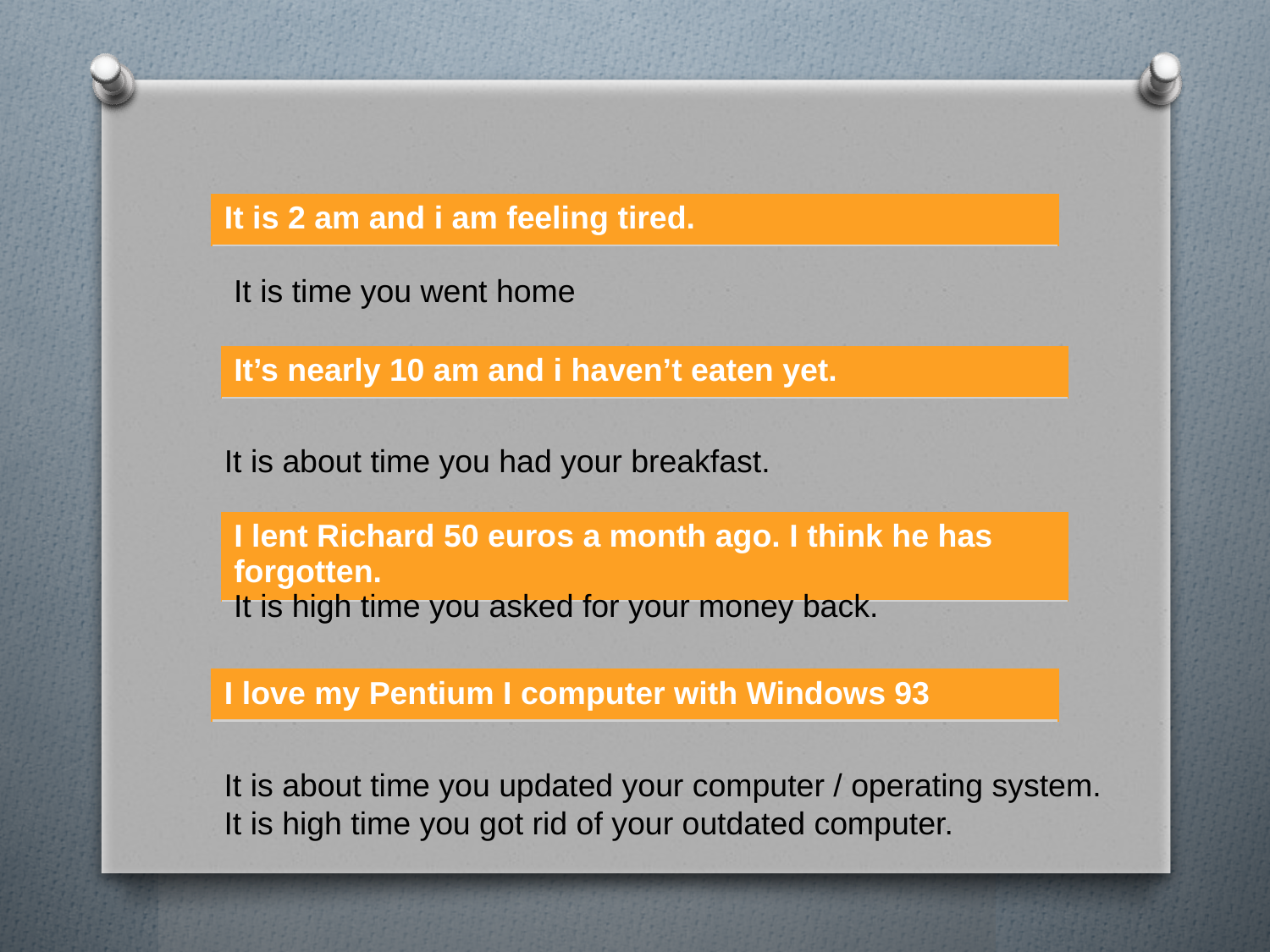

| It is 2 am and i am feeling tired. |
| --- |
It is time you went home
| It’s nearly 10 am and i haven’t eaten yet. |
| --- |
It is about time you had your breakfast.
| I lent Richard 50 euros a month ago. I think he has forgotten. |
| --- |
It is high time you asked for your money back.
| I love my Pentium I computer with Windows 93 |
| --- |
It is about time you updated your computer / operating system.
It is high time you got rid of your outdated computer.